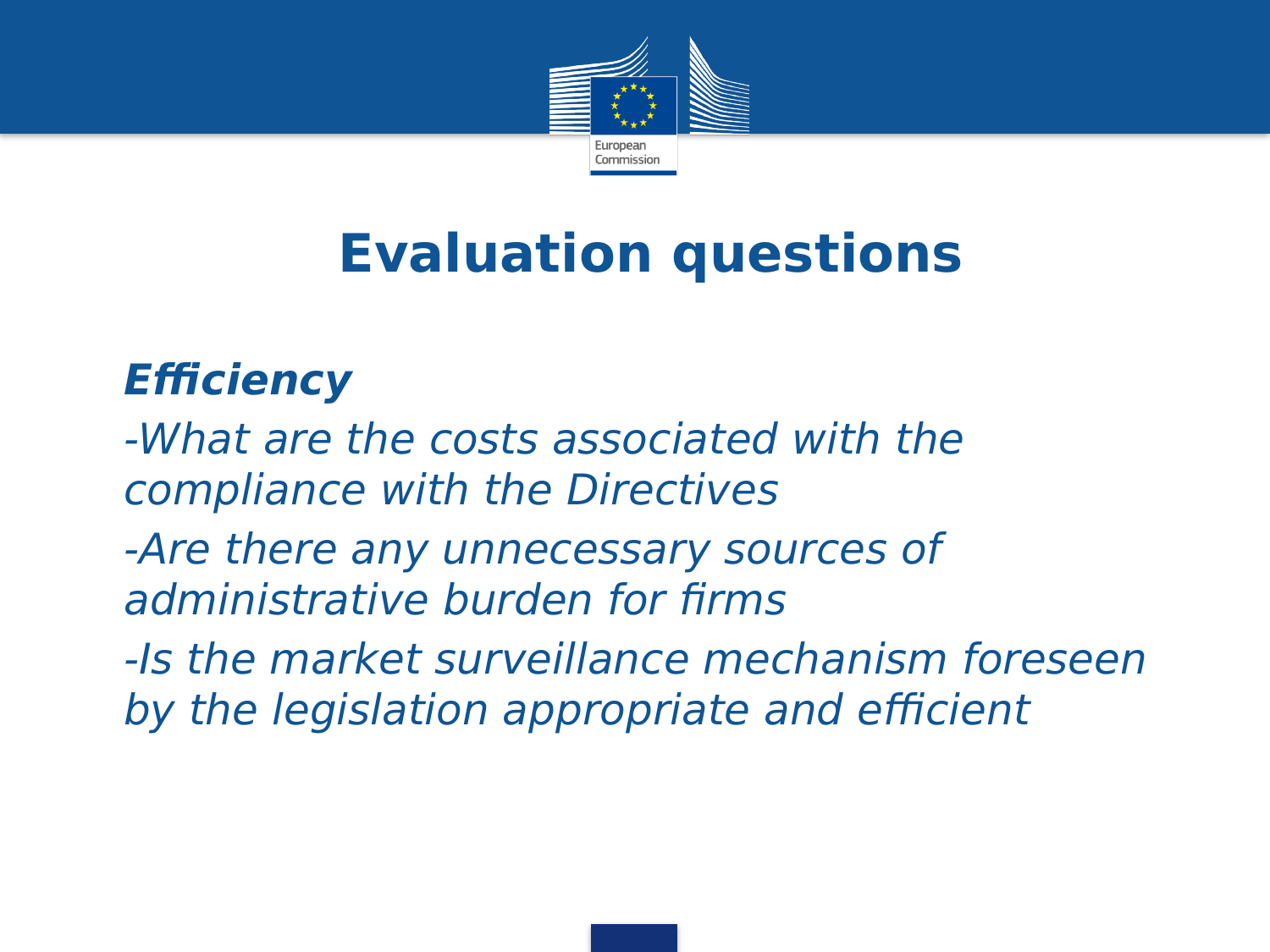

# Evaluation questions
Efficiency
-What are the costs associated with the compliance with the Directives
-Are there any unnecessary sources of administrative burden for firms
-Is the market surveillance mechanism foreseen by the legislation appropriate and efficient